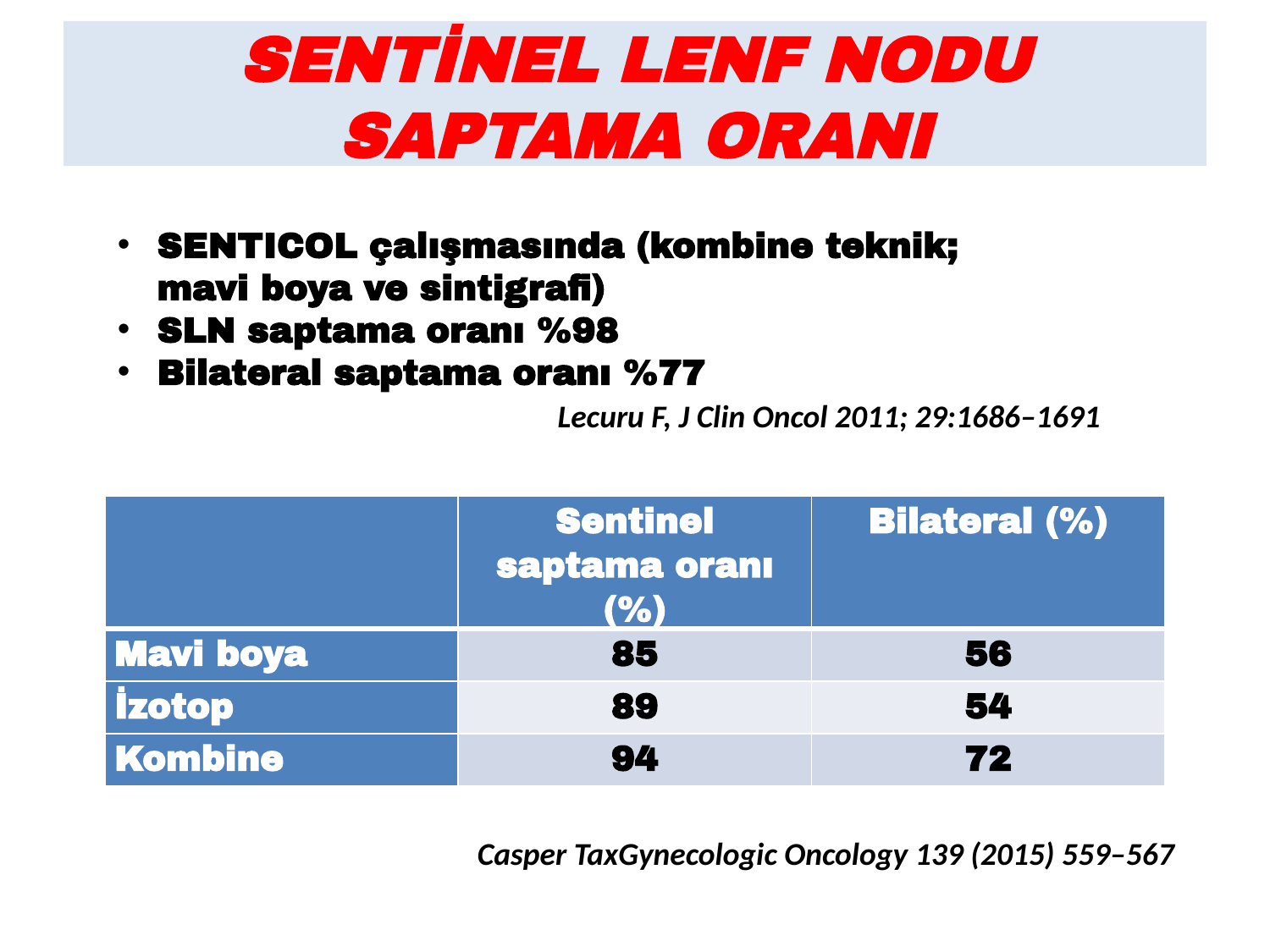

# SENTİNEL LENF NODU SAPTAMA ORANI
SENTICOL çalışmasında (kombine teknik; mavi boya ve sintigrafi)
SLN saptama oranı %98
Bilateral saptama oranı %77
Lecuru F, J Clin Oncol 2011; 29:1686–1691
|  | Sentinel saptama oranı (%) | Bilateral (%) |
| --- | --- | --- |
| Mavi boya | 85 | 56 |
| İzotop | 89 | 54 |
| Kombine | 94 | 72 |
Casper TaxGynecologic Oncology 139 (2015) 559–567